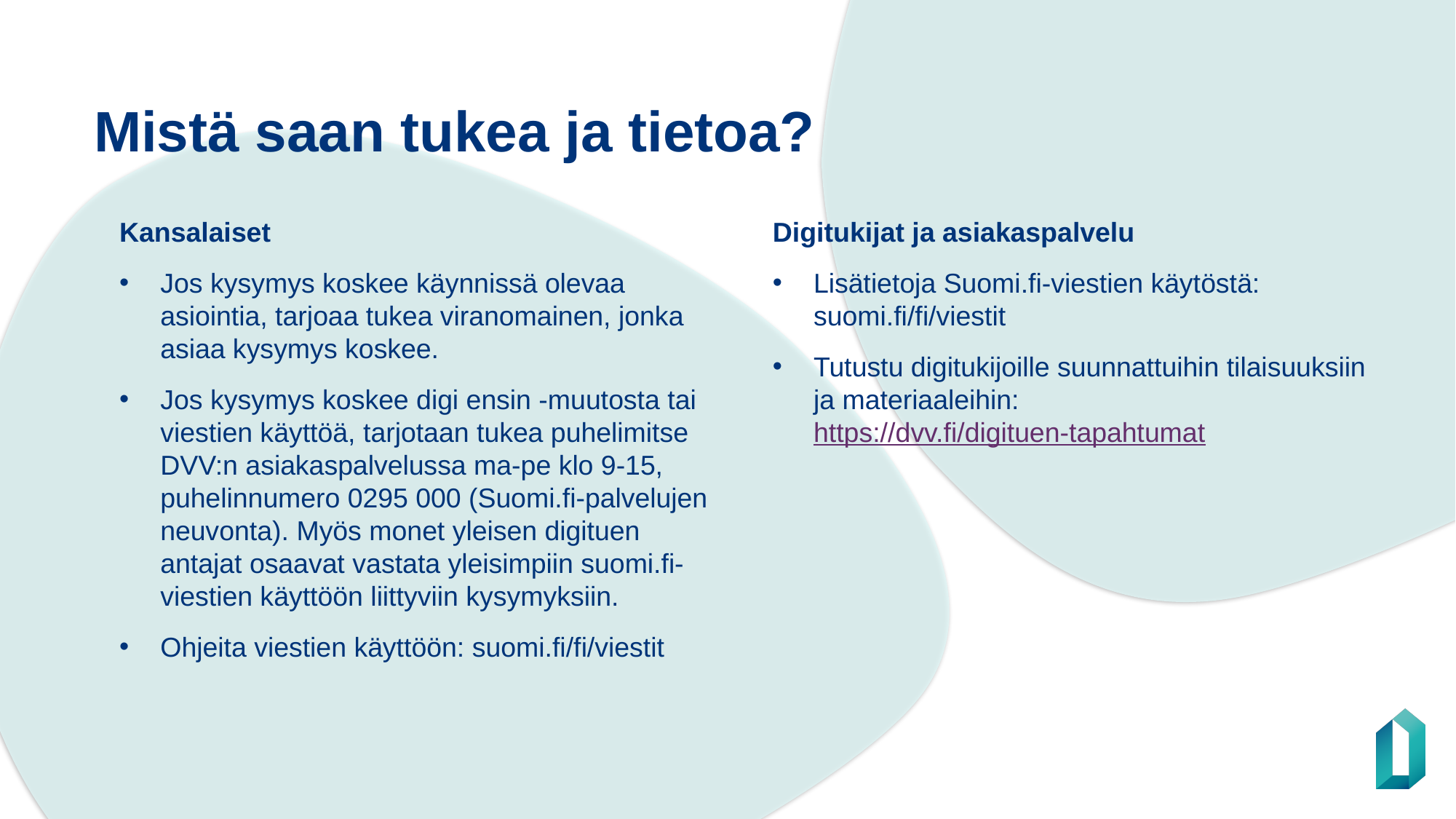

# Mistä saan tukea ja tietoa?

Kansalaiset
Jos kysymys koskee käynnissä olevaa asiointia, tarjoaa tukea viranomainen, jonka asiaa kysymys koskee.
Jos kysymys koskee digi ensin -muutosta tai viestien käyttöä, tarjotaan tukea puhelimitse DVV:n asiakaspalvelussa ma-pe klo 9-15, puhelinnumero 0295 000 (Suomi.fi-palvelujen neuvonta). Myös monet yleisen digituen antajat osaavat vastata yleisimpiin suomi.fi-viestien käyttöön liittyviin kysymyksiin.
Ohjeita viestien käyttöön: suomi.fi/fi/viestit

Digitukijat ja asiakaspalvelu
Lisätietoja Suomi.fi-viestien käytöstä: suomi.fi/fi/viestit
Tutustu digitukijoille suunnattuihin tilaisuuksiin ja materiaaleihin: https://dvv.fi/digituen-tapahtumat